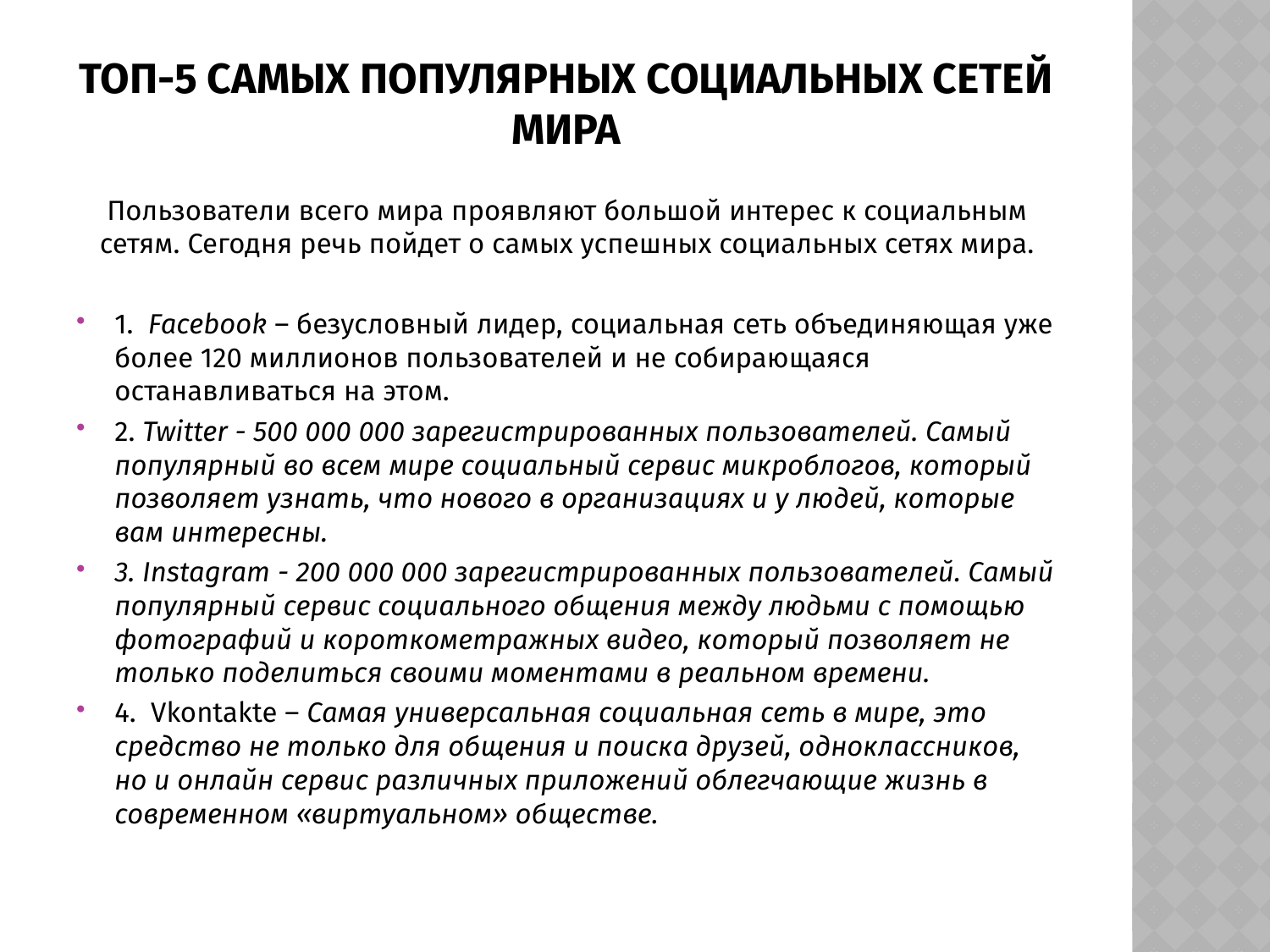

# Топ-5 Самых Популярных Социальных Сетей Мира
Пользователи всего мира проявляют большой интерес к социальным сетям. Сегодня речь пойдет о самых успешных социальных сетях мира.

1.  Facebook – безусловный лидер, социальная сеть объединяющая уже более 120 миллионов пользователей и не собирающаяся останавливаться на этом.
2. Twitter - 500 000 000 зарегистрированных пользователей. Самый популярный во всем мире социальный сервис микроблогов, который позволяет узнать, что нового в организациях и у людей, которые вам интересны.
3. Instagram - 200 000 000 зарегистрированных пользователей. Самый популярный сервис социального общения между людьми с помощью фотографий и короткометражных видео, который позволяет не только поделиться своими моментами в реальном времени.
4.  Vkontakte – Самая универсальная социальная сеть в мире, это средство не только для общения и поиска друзей, одноклассников, но и онлайн сервис различных приложений облегчающие жизнь в современном «виртуальном» обществе.